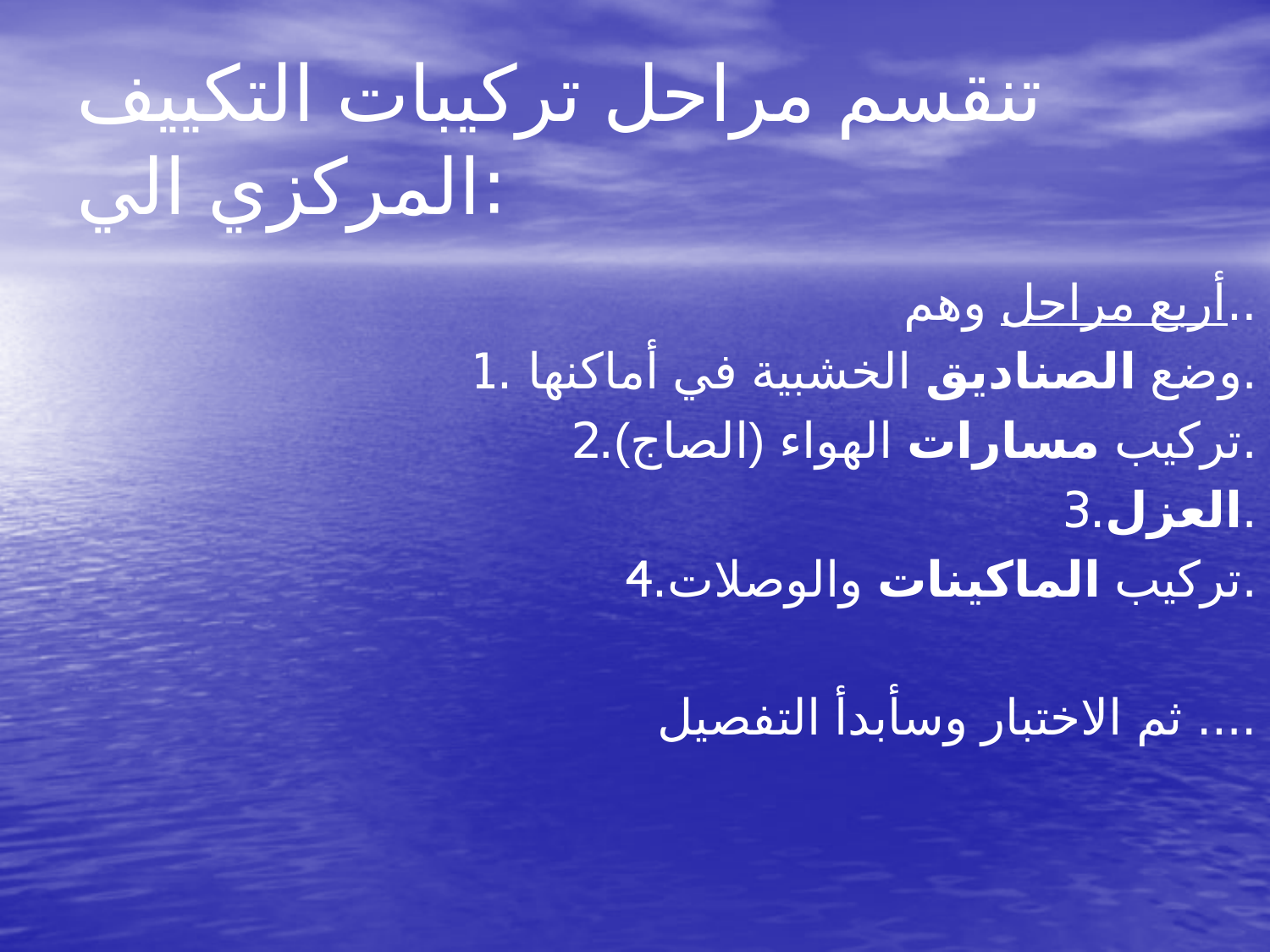

# تنقسم مراحل تركيبات التكييف المركزي الي:
أربع مراحل وهم..
1. وضع الصناديق الخشبية في أماكنها.
2.تركيب مسارات الهواء (الصاج).
3.العزل.
4.تركيب الماكينات والوصلات.

	               ثم الاختبار وسأبدأ التفصيل ....